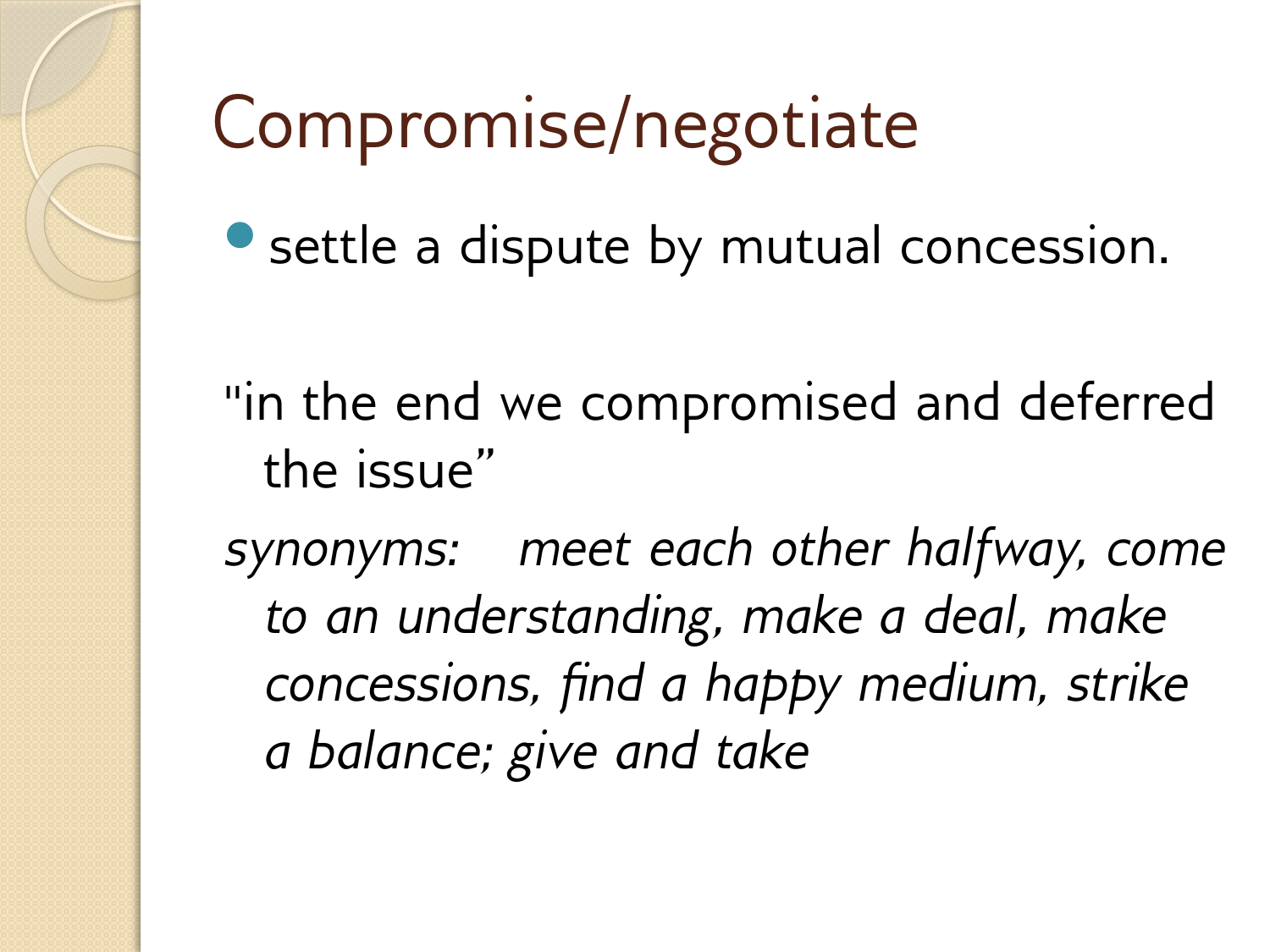

# Compromise/negotiate
settle a dispute by mutual concession.

"in the end we compromised and deferred the issue”
synonyms:	meet each other halfway, come to an understanding, make a deal, make concessions, find a happy medium, strike a balance; give and take